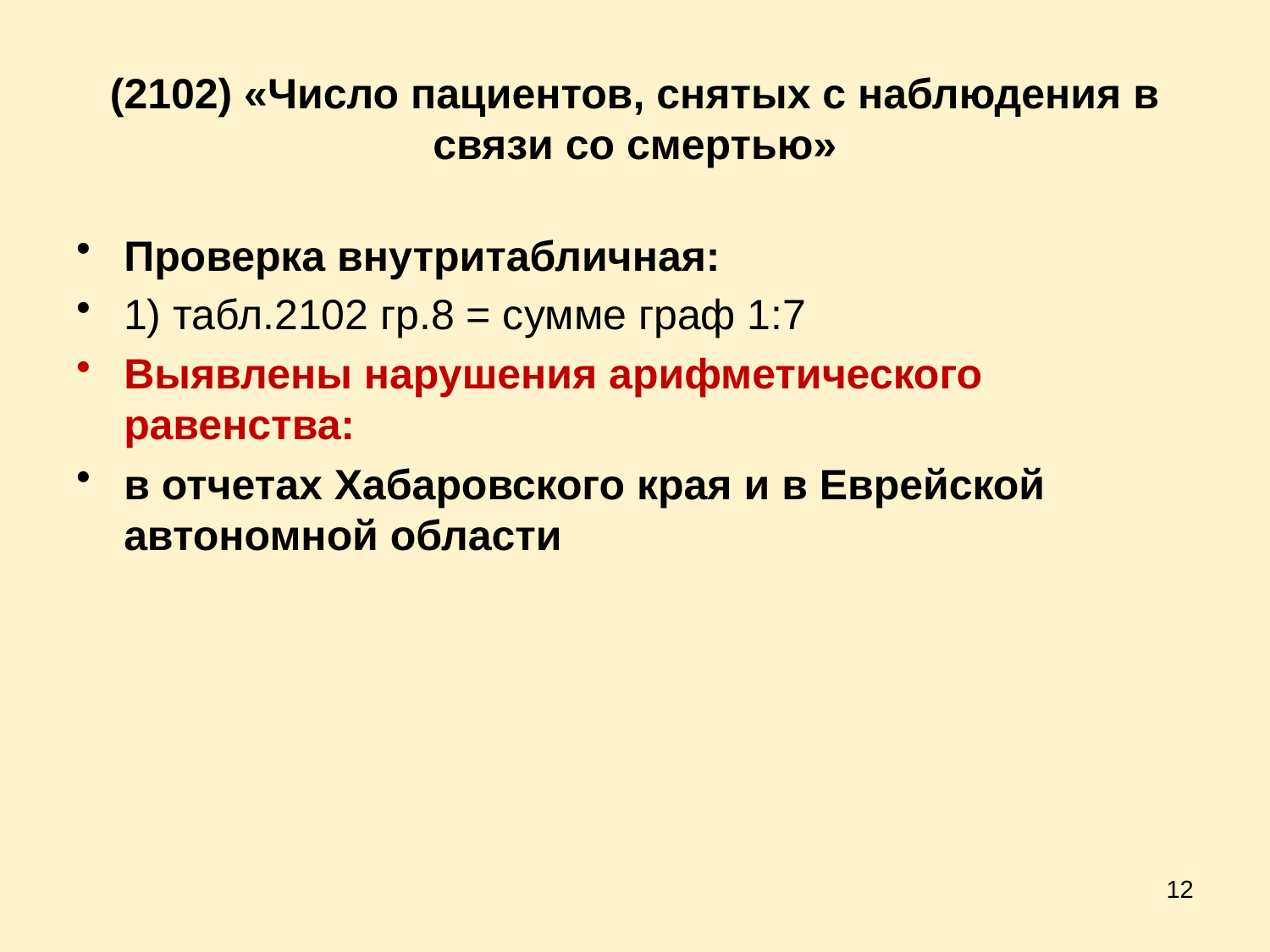

# (2102) «Число пациентов, снятых с наблюдения в связи со смертью»
Проверка внутритабличная:
1) табл.2102 гр.8 = сумме граф 1:7
Выявлены нарушения арифметического равенства:
в отчетах Хабаровского края и в Еврейской автономной области
12